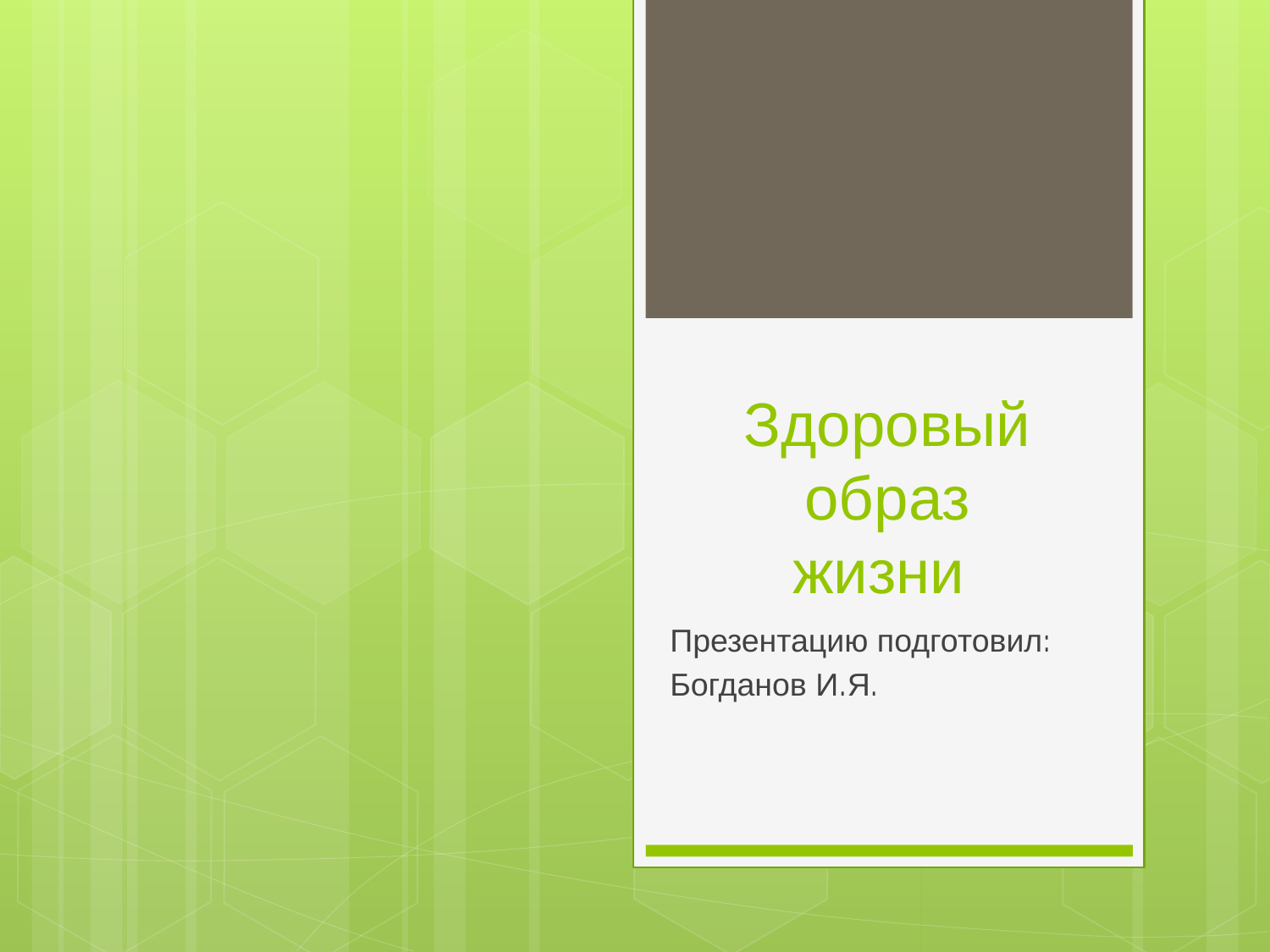

# Здоровый образ жизни
Презентацию подготовил:
Богданов И.Я.